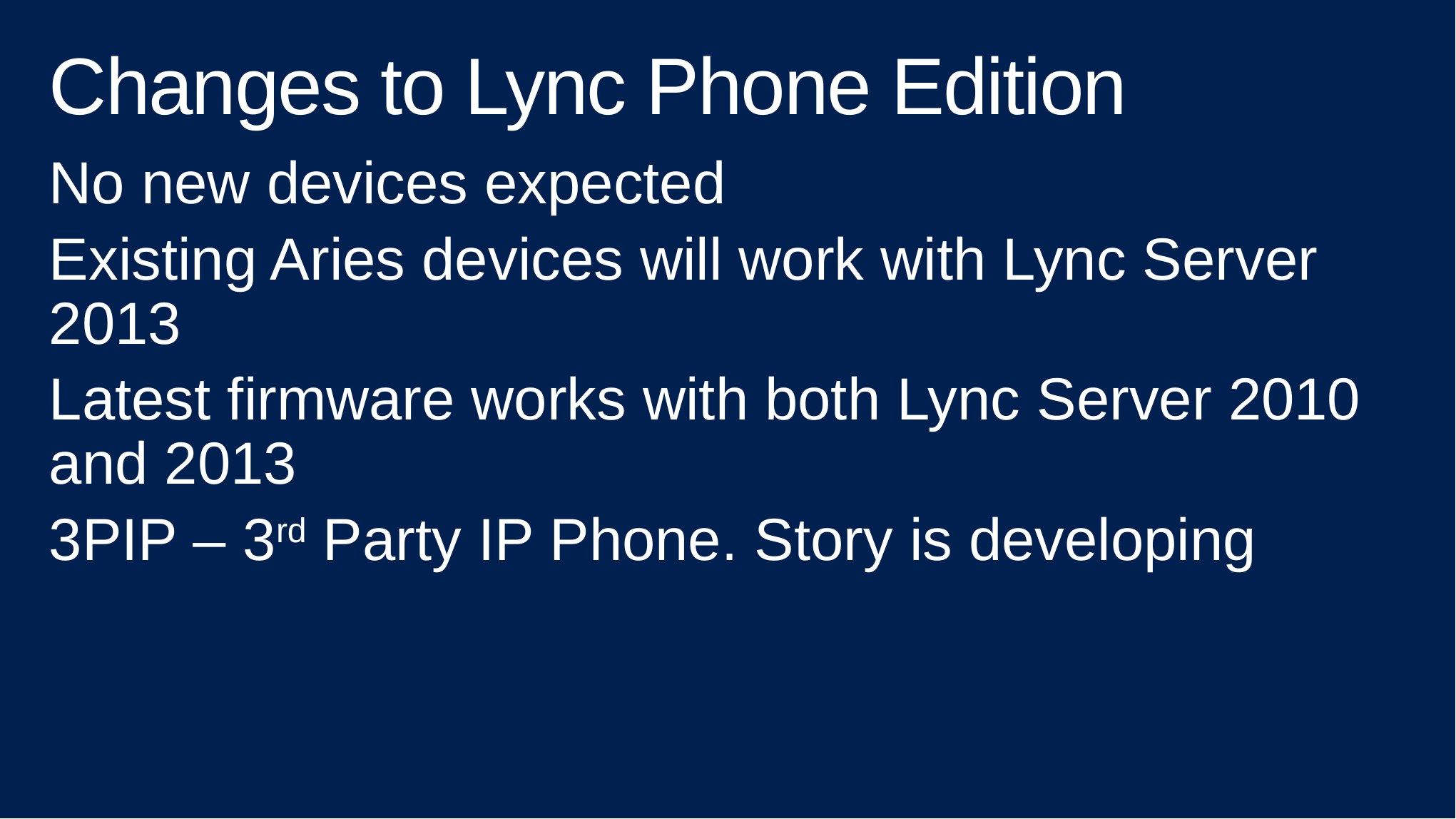

# Changes to Lync Phone Edition
No new devices expected
Existing Aries devices will work with Lync Server 2013
Latest firmware works with both Lync Server 2010 and 2013
3PIP – 3rd Party IP Phone. Story is developing